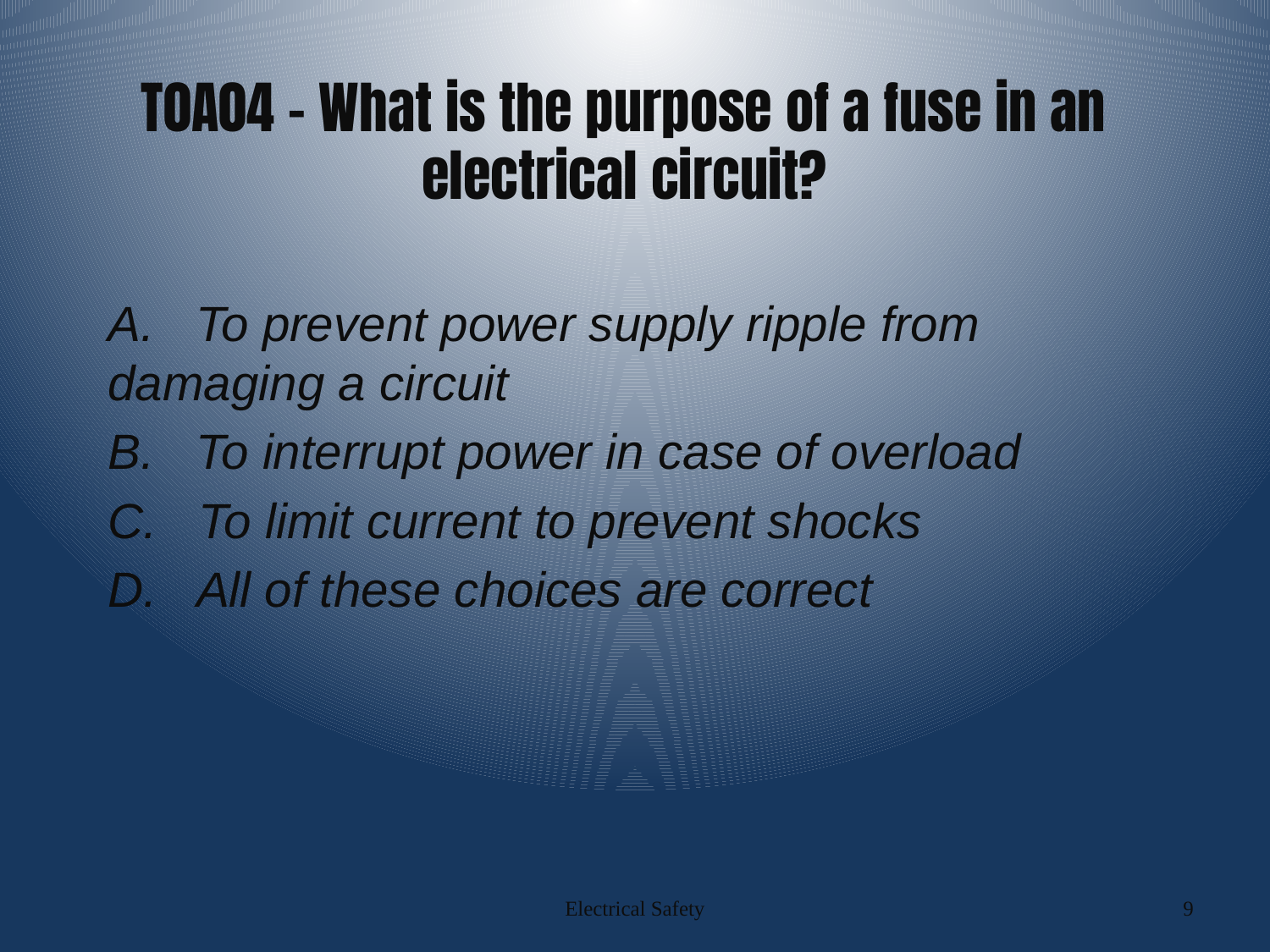

# T0A04 - What is the purpose of a fuse in an electrical circuit?
A.   To prevent power supply ripple from damaging a circuit
B.   To interrupt power in case of overload
C.   To limit current to prevent shocks
D.   All of these choices are correct
Electrical Safety
9